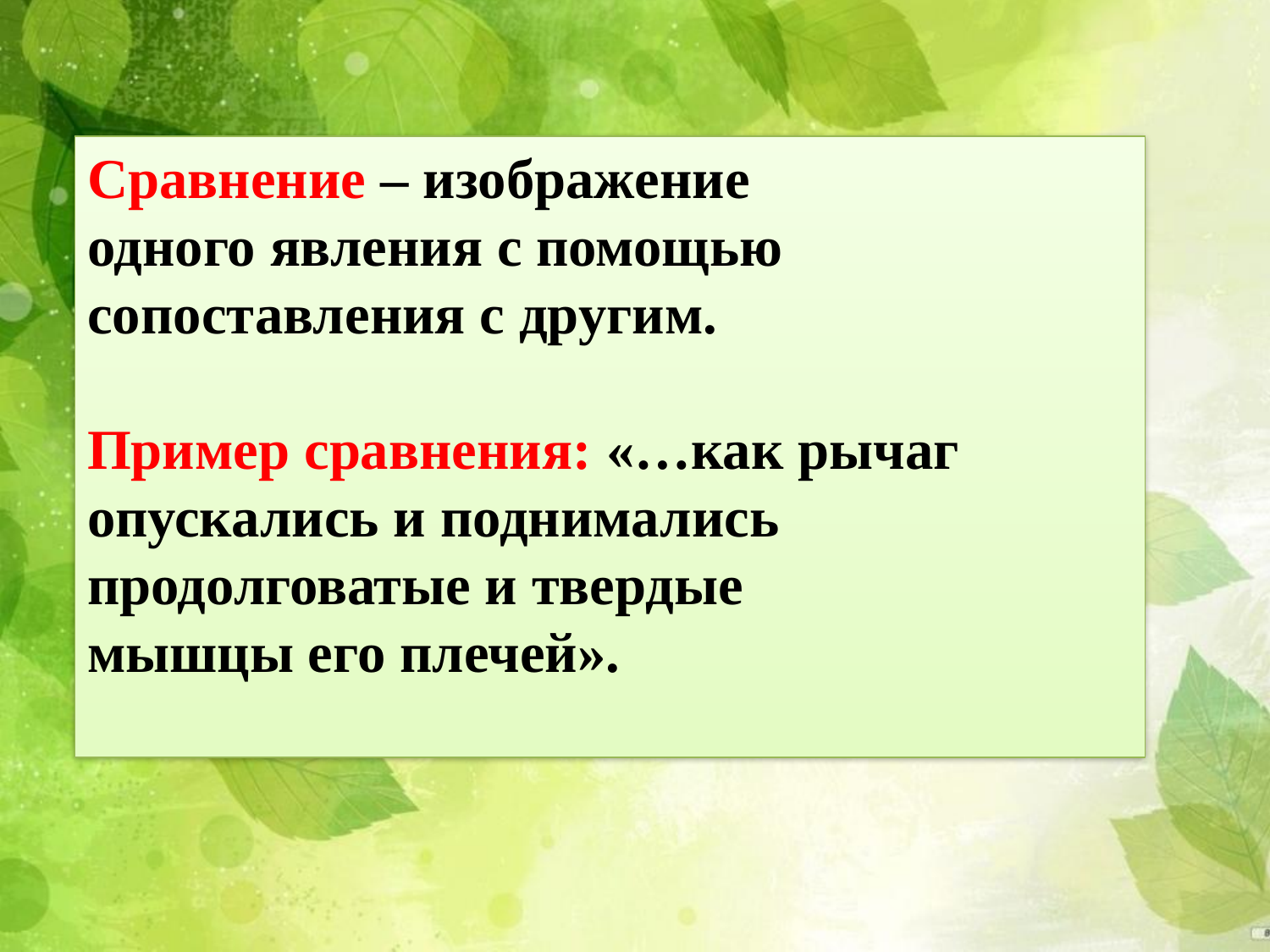

Сравнение – изображение
одного явления с помощью
сопоставления с другим.
Пример сравнения: «…как рычаг опускались и поднимались продолговатые и твердые
мышцы его плечей».